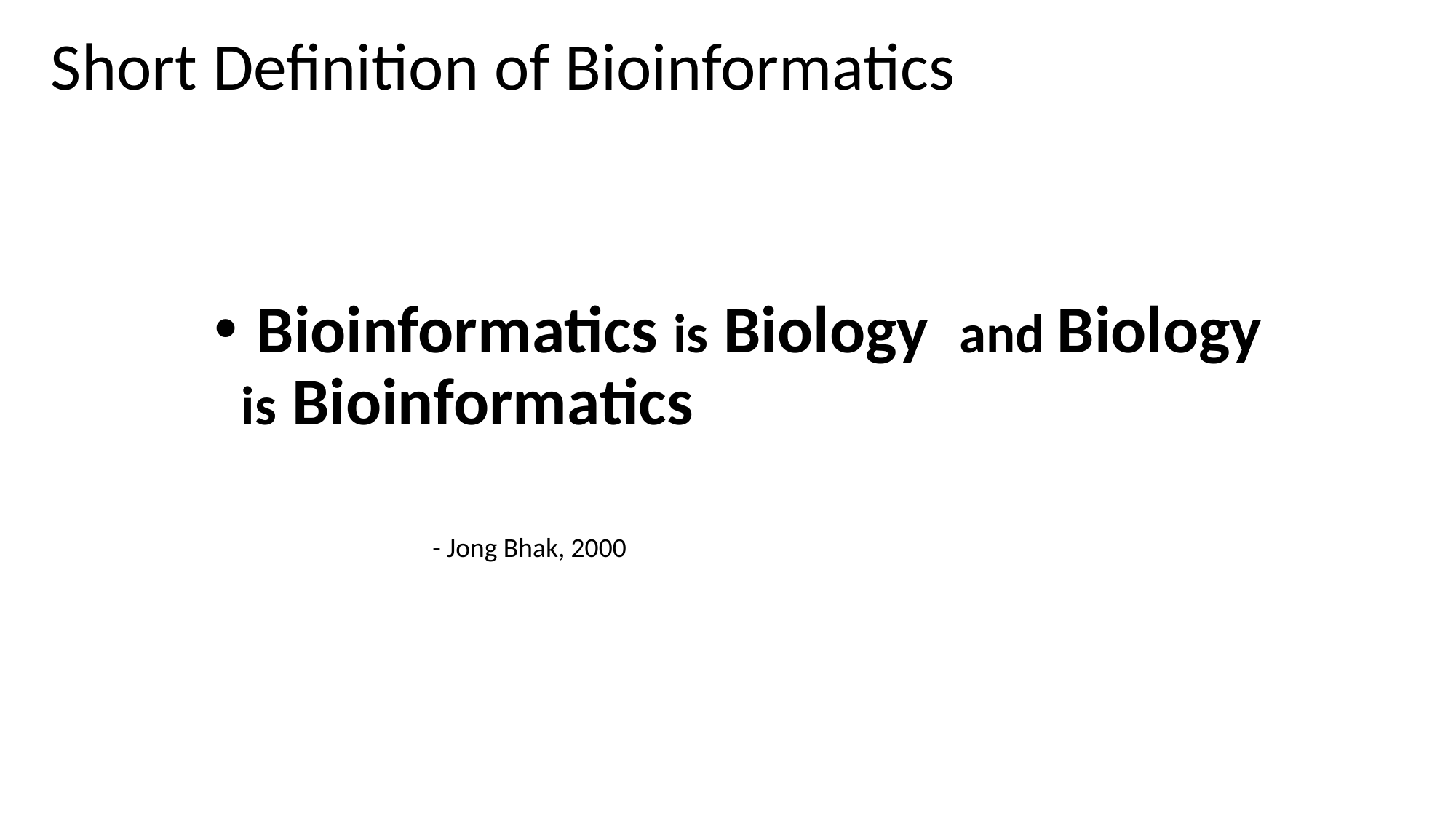

# Short Definition of Bioinformatics

 Bioinformatics is Biology  and Biology is Bioinformatics

- Jong Bhak, 2000